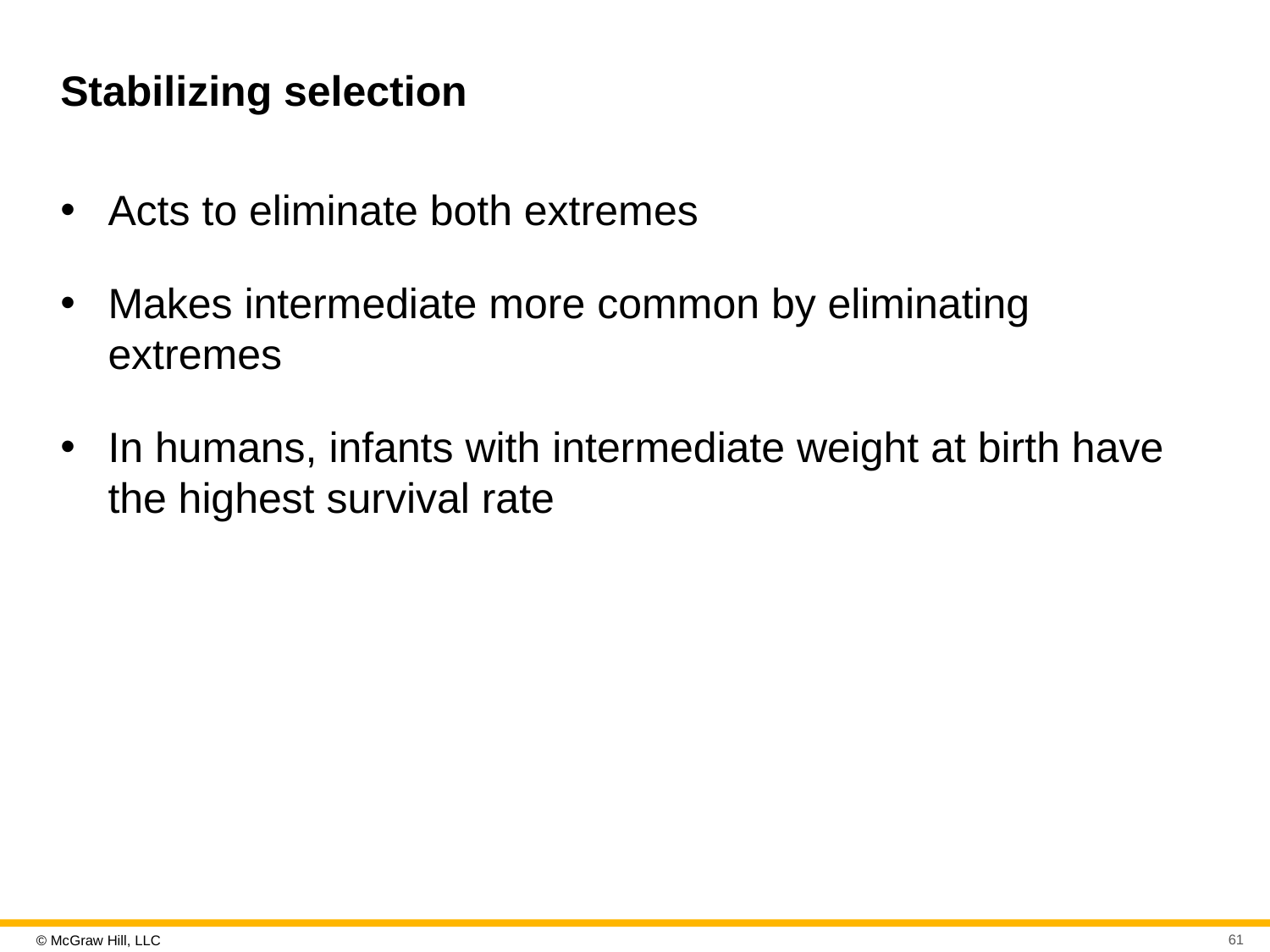

# Stabilizing selection
Acts to eliminate both extremes
Makes intermediate more common by eliminating extremes
In humans, infants with intermediate weight at birth have the highest survival rate
61